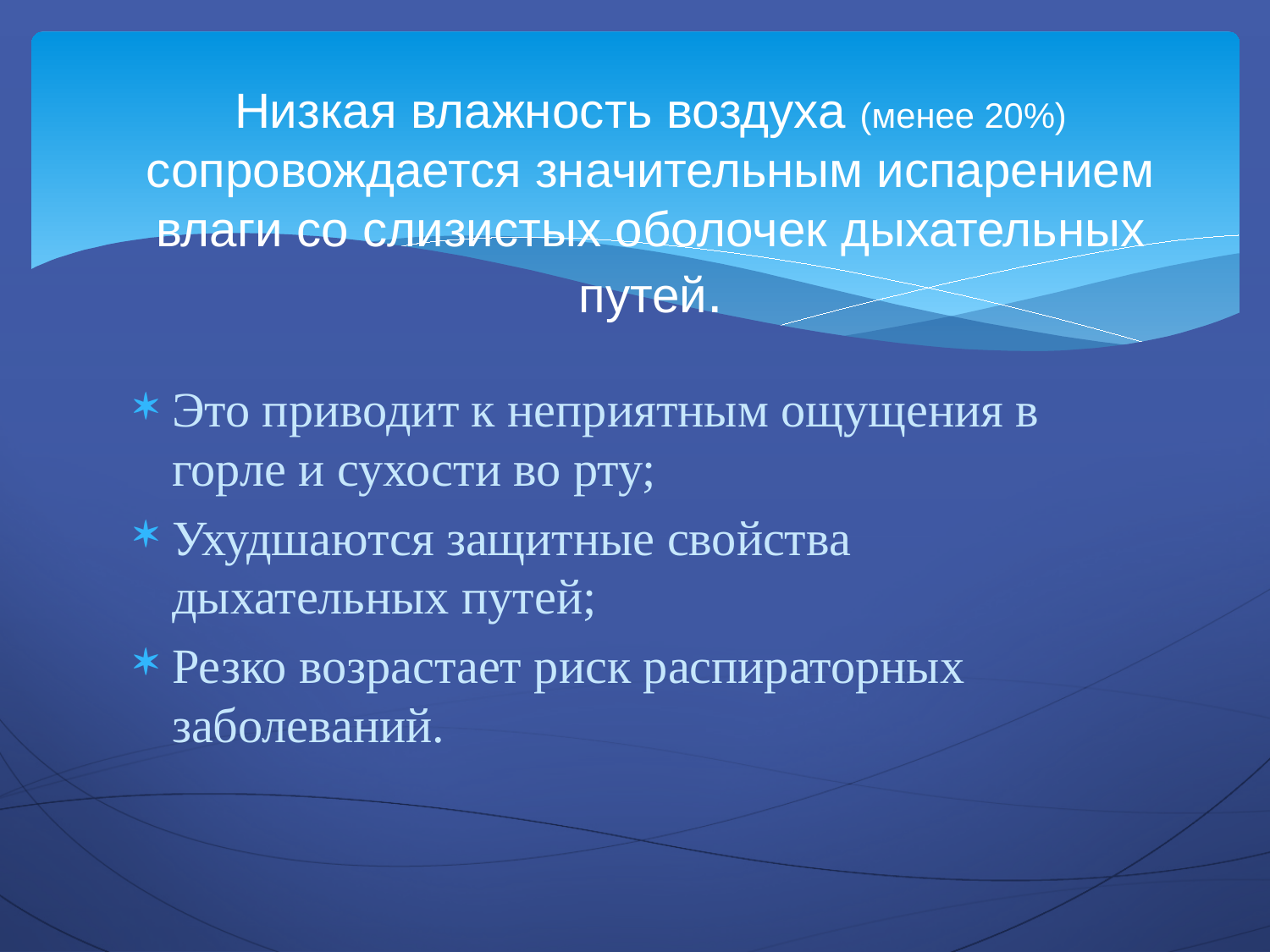

# Низкая влажность воздуха (менее 20%) сопровождается значительным испарением влаги со слизистых оболочек дыхательных путей.
Это приводит к неприятным ощущения в горле и сухости во рту;
Ухудшаются защитные свойства дыхательных путей;
Резко возрастает риск распираторных заболеваний.